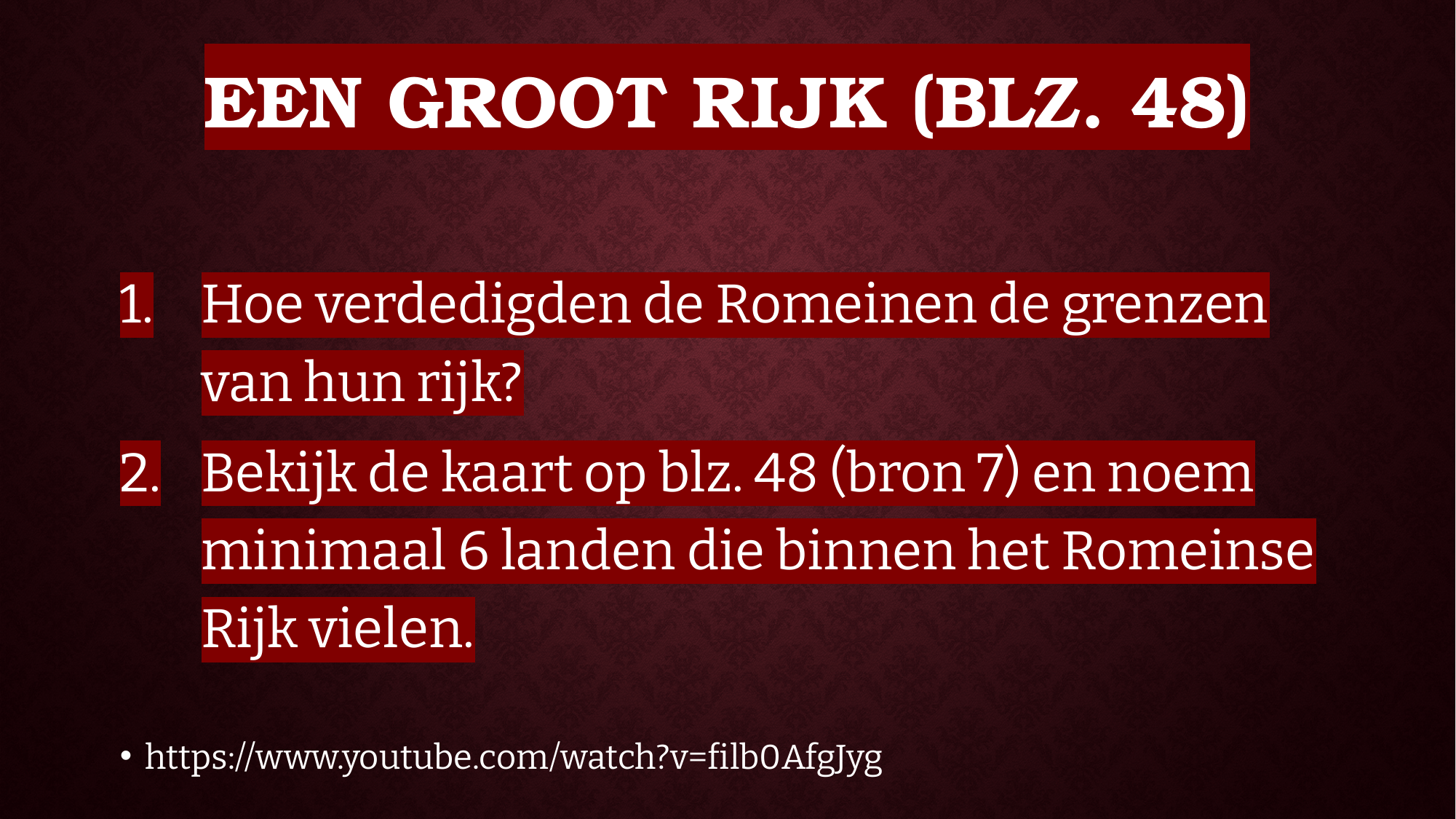

# Een groot rijk (blz. 48)
Hoe verdedigden de Romeinen de grenzen van hun rijk?
Bekijk de kaart op blz. 48 (bron 7) en noem minimaal 6 landen die binnen het Romeinse Rijk vielen.

https://www.youtube.com/watch?v=filb0AfgJyg